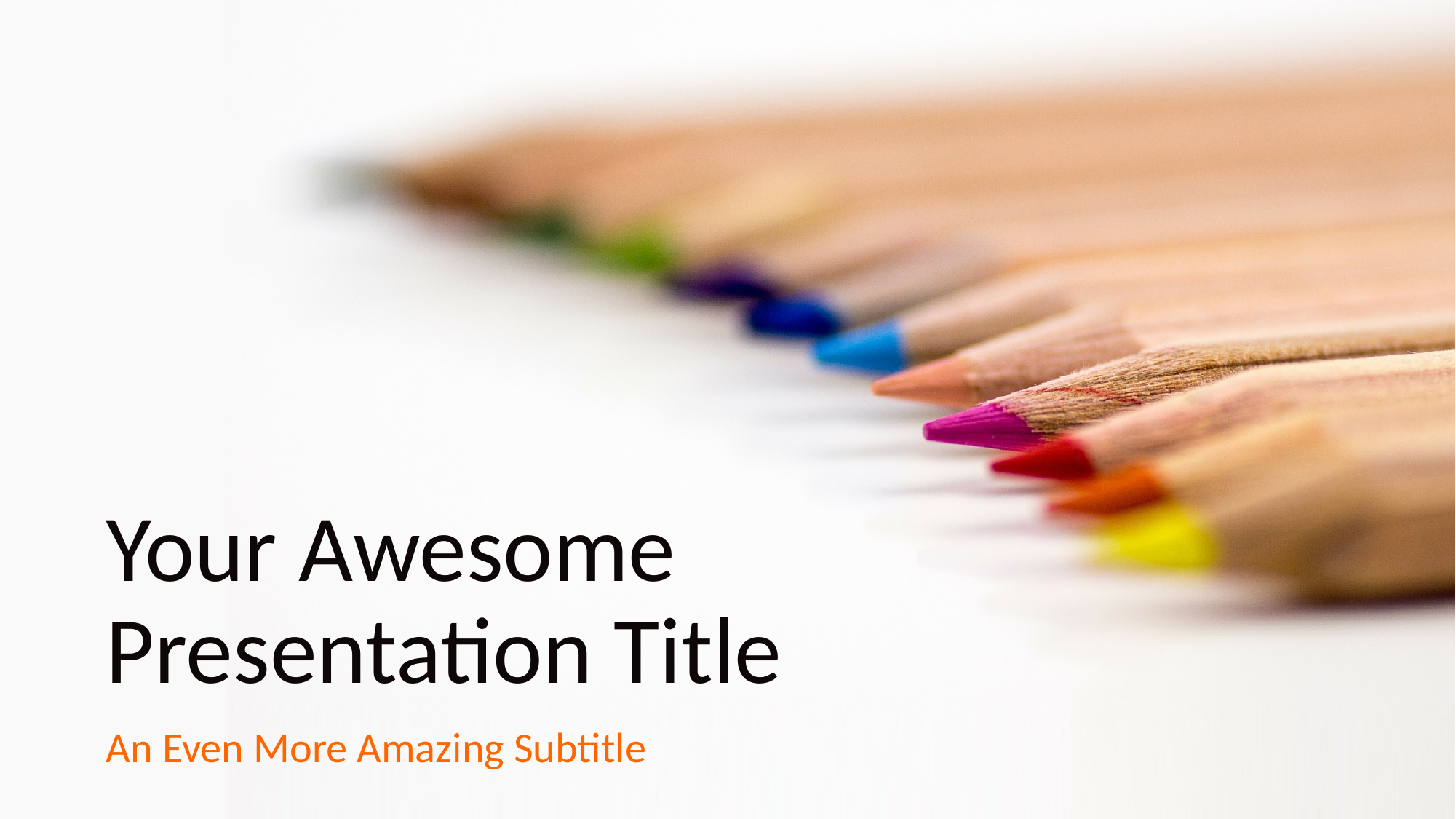

# Your Awesome Presentation Title
An Even More Amazing Subtitle